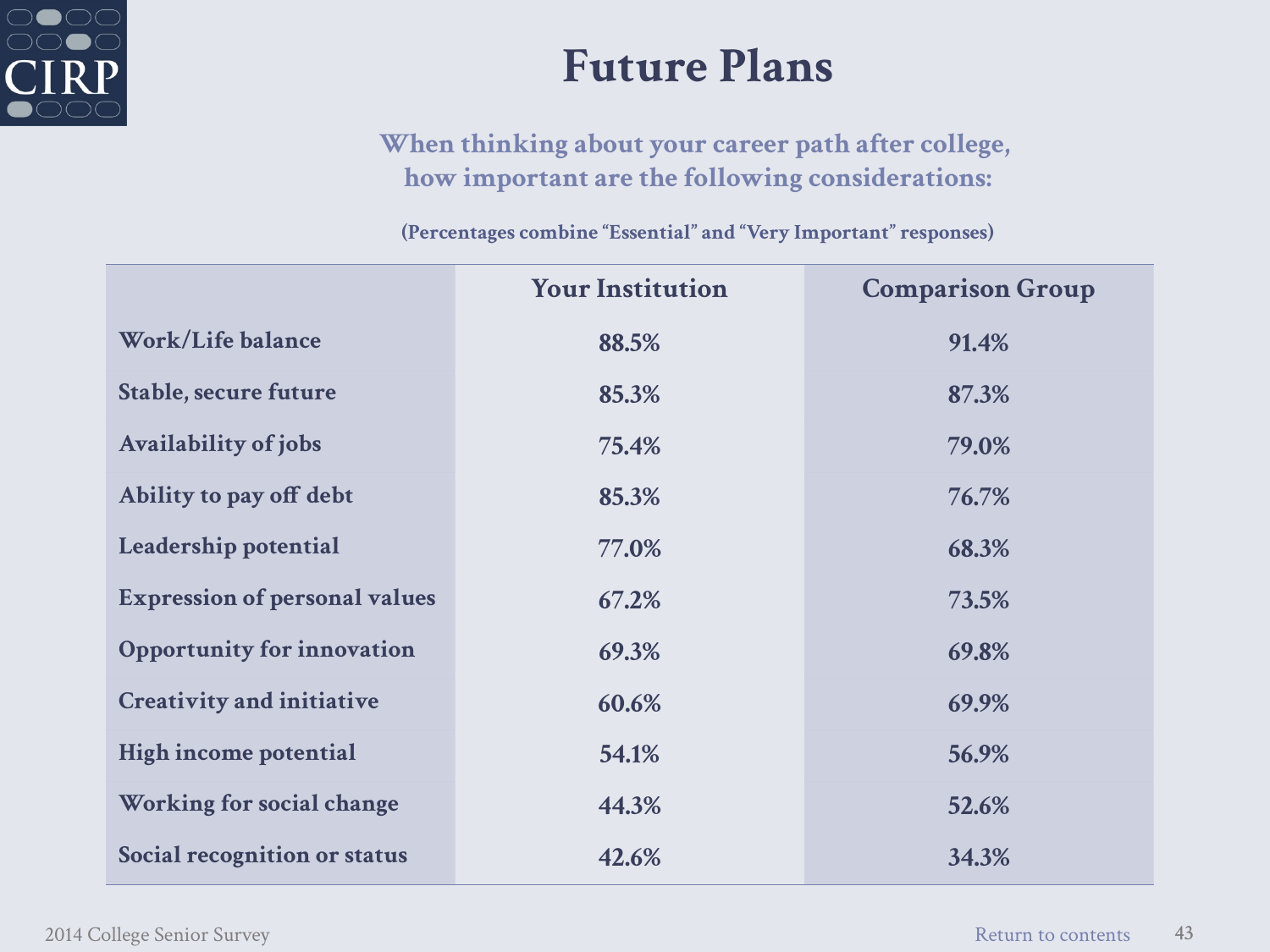

Future Plans
When thinking about your career path after college,
how important are the following considerations:
(Percentages combine “Essential” and “Very Important” responses)
|  | Your Institution | Comparison Group |
| --- | --- | --- |
| Work/Life balance | 88.5% | 91.4% |
| Stable, secure future | 85.3% | 87.3% |
| Availability of jobs | 75.4% | 79.0% |
| Ability to pay off debt | 85.3% | 76.7% |
| Leadership potential | 77.0% | 68.3% |
| Expression of personal values | 67.2% | 73.5% |
| Opportunity for innovation | 69.3% | 69.8% |
| Creativity and initiative | 60.6% | 69.9% |
| High income potential | 54.1% | 56.9% |
| Working for social change | 44.3% | 52.6% |
| Social recognition or status | 42.6% | 34.3% |
2014 College Senior Survey
43
43